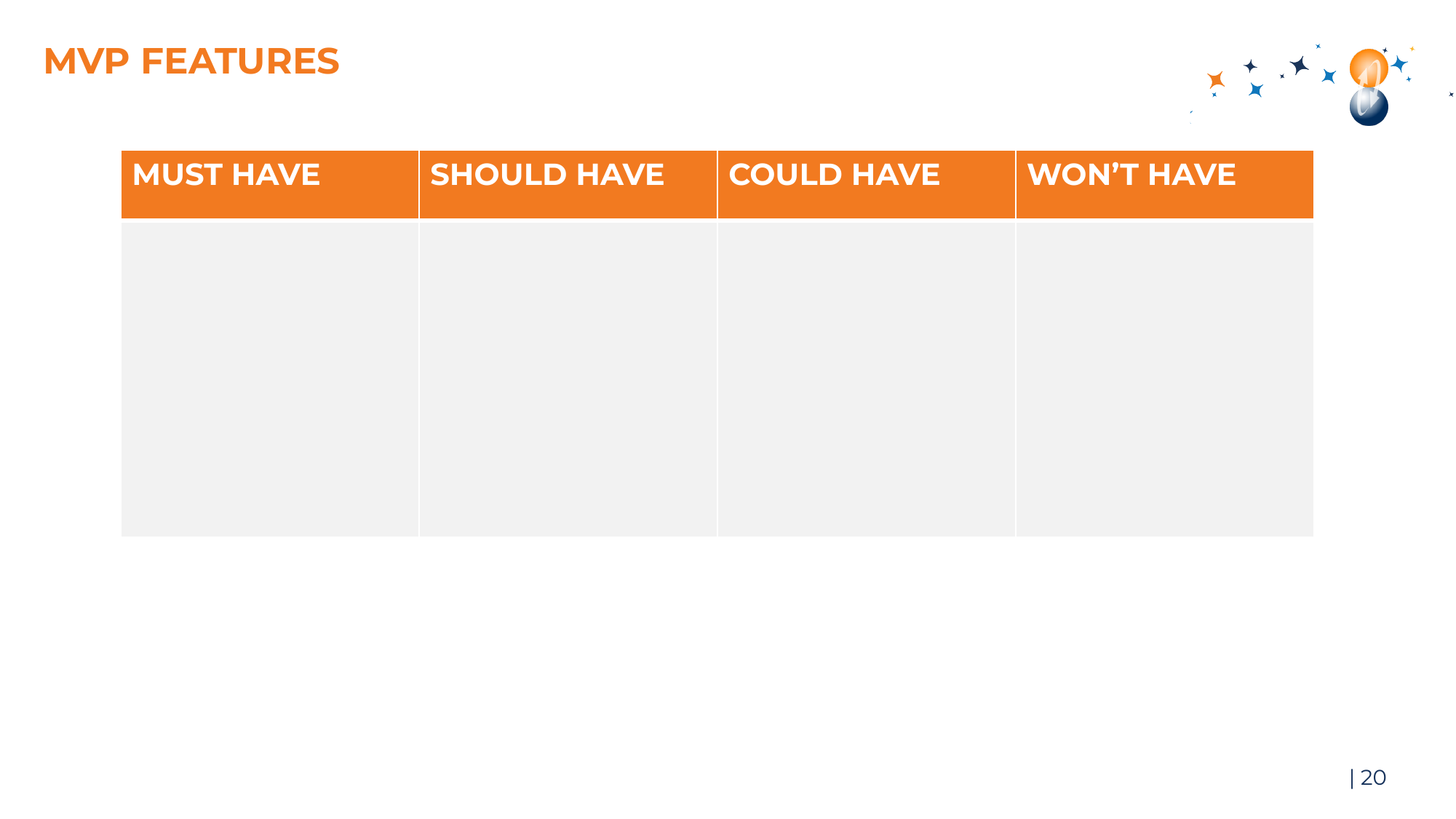

# MVP FEATURES
| MUST HAVE | SHOULD HAVE | COULD HAVE | WON’T HAVE |
| --- | --- | --- | --- |
|  |  |  |  |